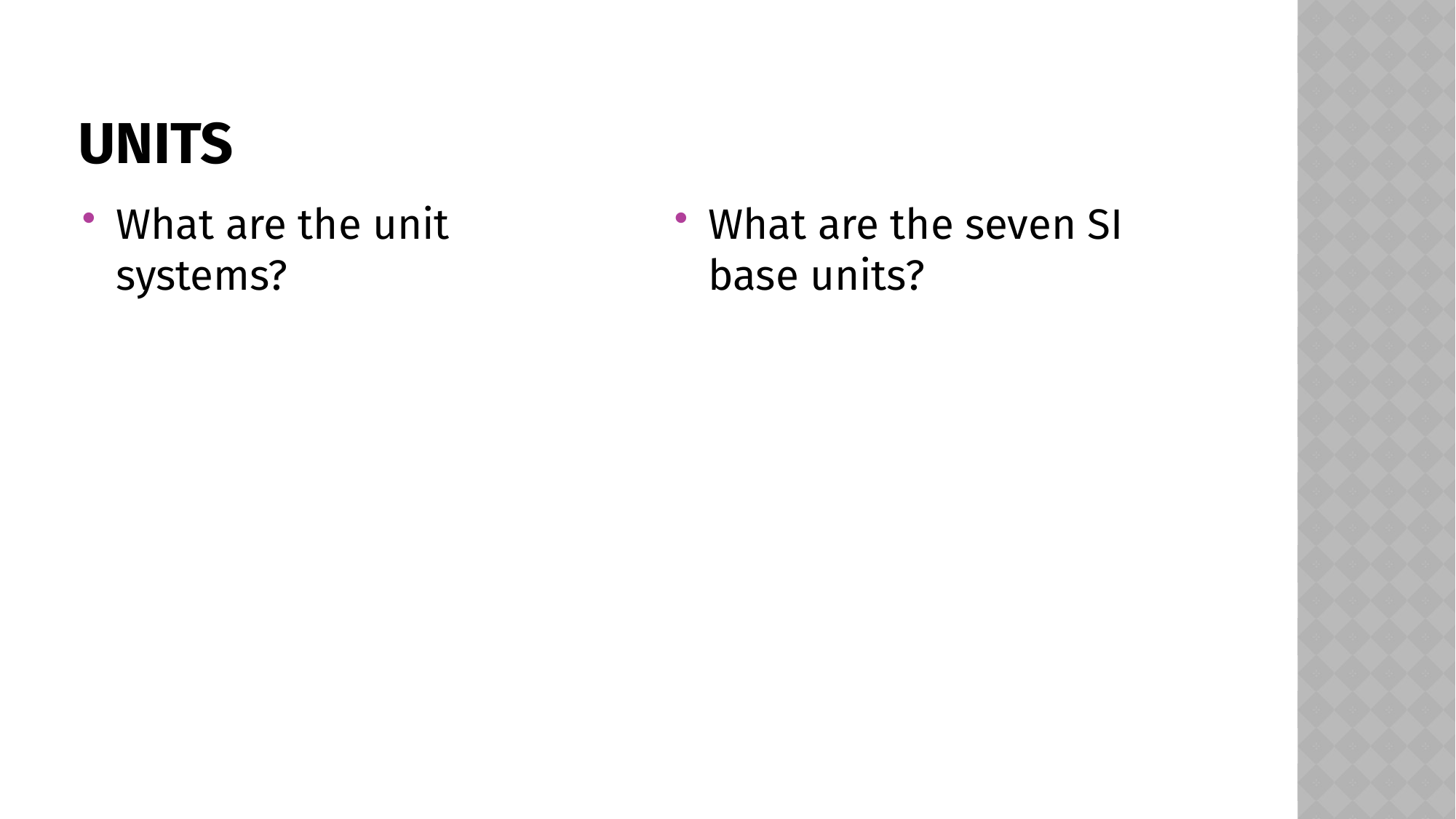

# Units
What are the unit systems?
What are the seven SI base units?